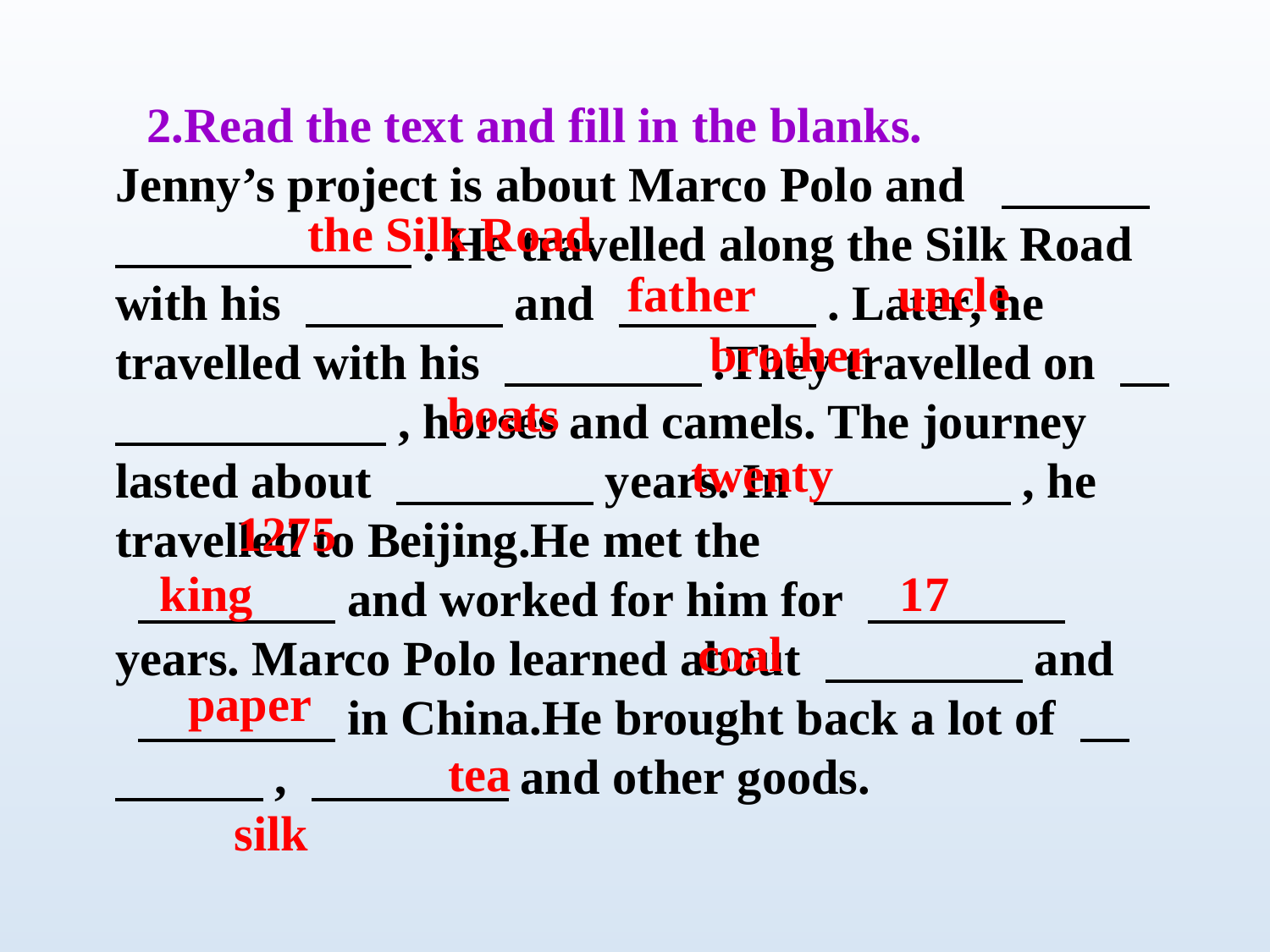

2.Read the text and fill in the blanks.
Jenny’s project is about Marco Polo and  　　　　                      . He travelled along the Silk Road with his 　　　　and 　　　　. Later, he travelled with his 　　　　.They travelled on 　　　　           , horses and camels. The journey lasted about 　　　　years. In 　　　　, he travelled to Beijing.He met the
 　　　　and worked for him for 　　　　years. Marco Polo learned about 　　　　and
 　　　　in China.He brought back a lot of 　　　　, 　　　　and other goods.

the Silk Road
father
uncle
 brother
boats
 twenty
1275
 king
 17
coal
paper
 silk
tea